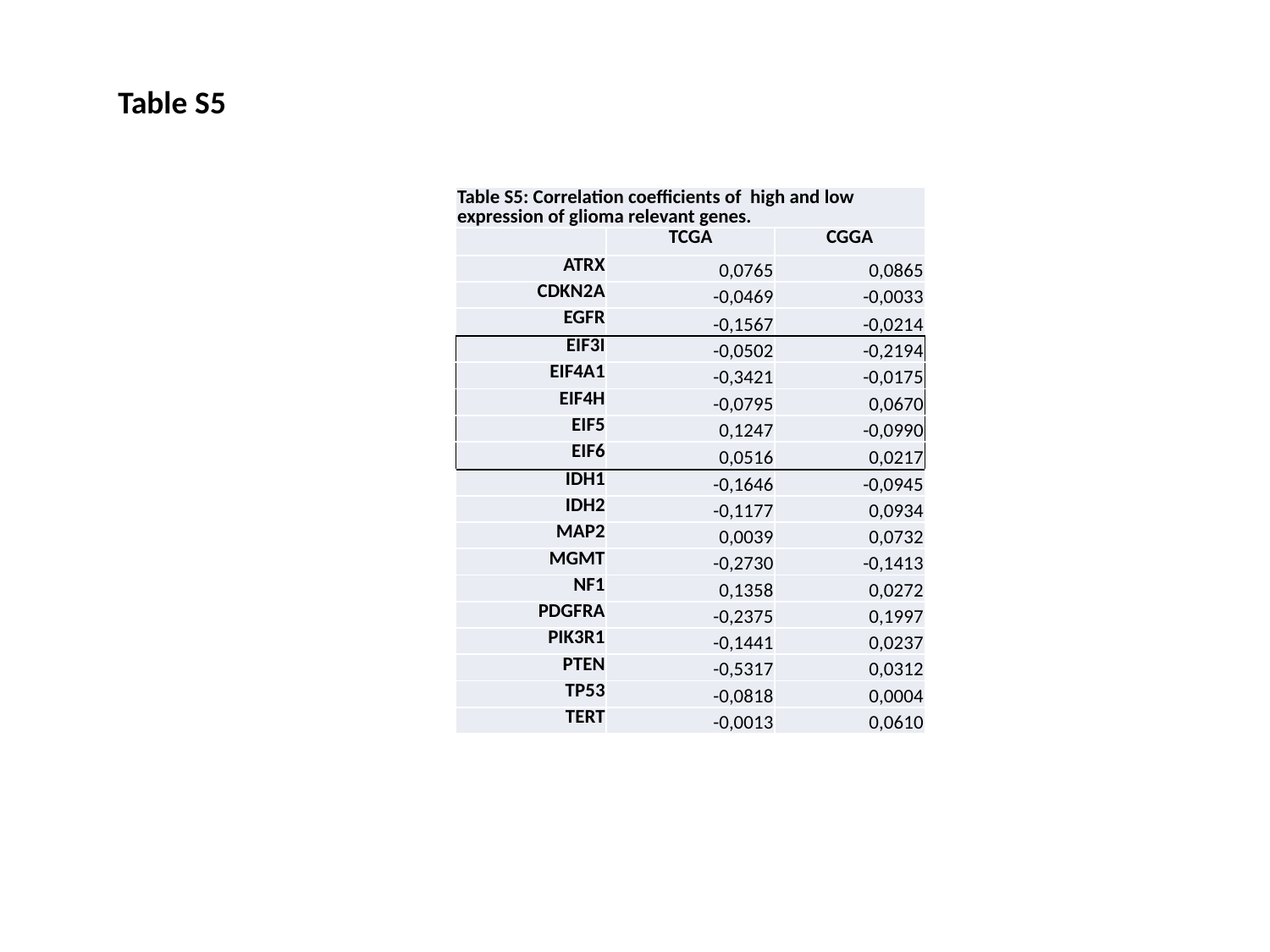

Table S5
| Table S5: Correlation coefficients of high and low expression of glioma relevant genes. |  |  |
| --- | --- | --- |
|  | TCGA | CGGA |
| ATRX | 0,0765 | 0,0865 |
| CDKN2A | -0,0469 | -0,0033 |
| EGFR | -0,1567 | -0,0214 |
| EIF3I | -0,0502 | -0,2194 |
| EIF4A1 | -0,3421 | -0,0175 |
| EIF4H | -0,0795 | 0,0670 |
| EIF5 | 0,1247 | -0,0990 |
| EIF6 | 0,0516 | 0,0217 |
| IDH1 | -0,1646 | -0,0945 |
| IDH2 | -0,1177 | 0,0934 |
| MAP2 | 0,0039 | 0,0732 |
| MGMT | -0,2730 | -0,1413 |
| NF1 | 0,1358 | 0,0272 |
| PDGFRA | -0,2375 | 0,1997 |
| PIK3R1 | -0,1441 | 0,0237 |
| PTEN | -0,5317 | 0,0312 |
| TP53 | -0,0818 | 0,0004 |
| TERT | -0,0013 | 0,0610 |